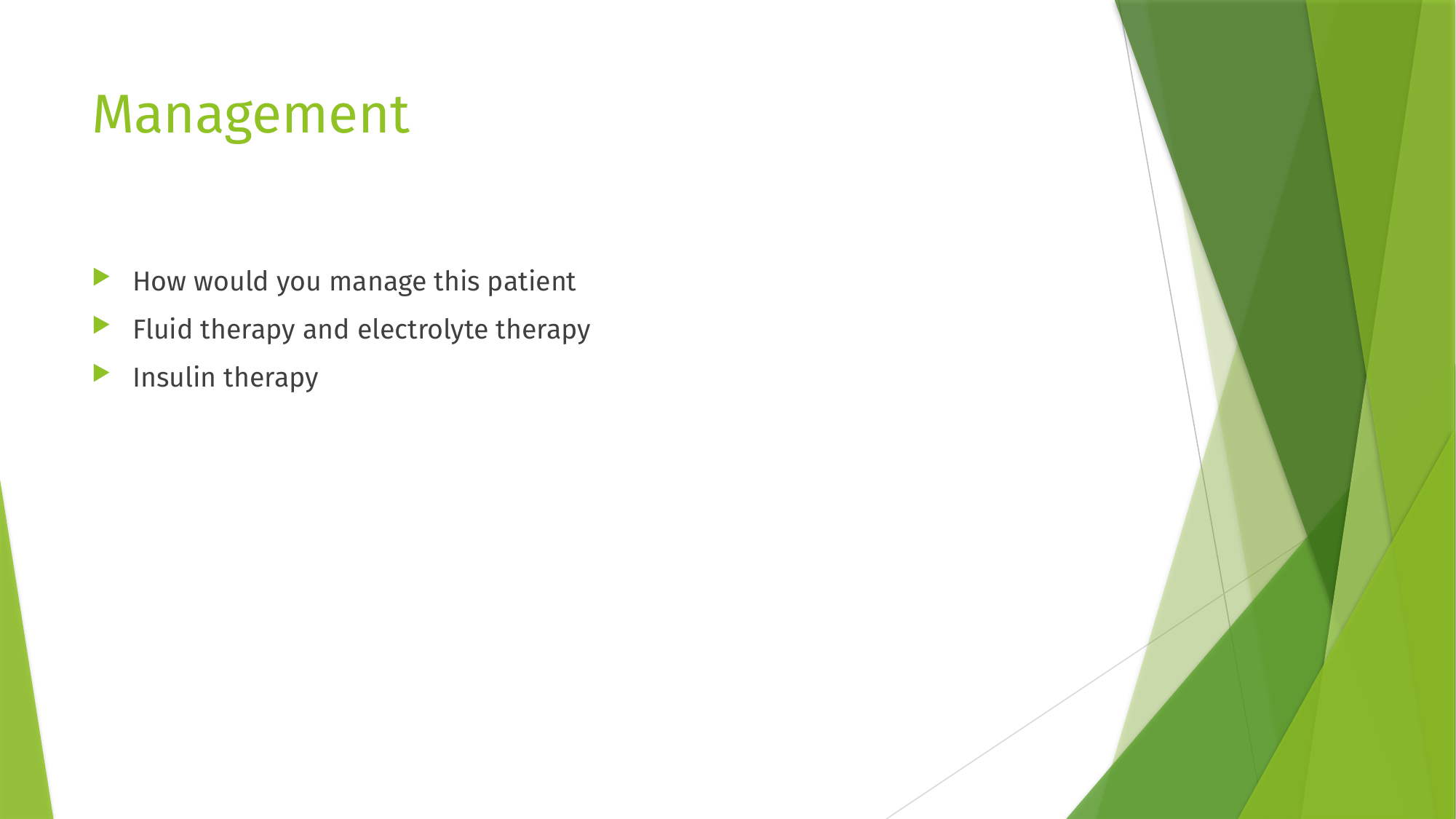

# Management
How would you manage this patient
Fluid therapy and electrolyte therapy
Insulin therapy